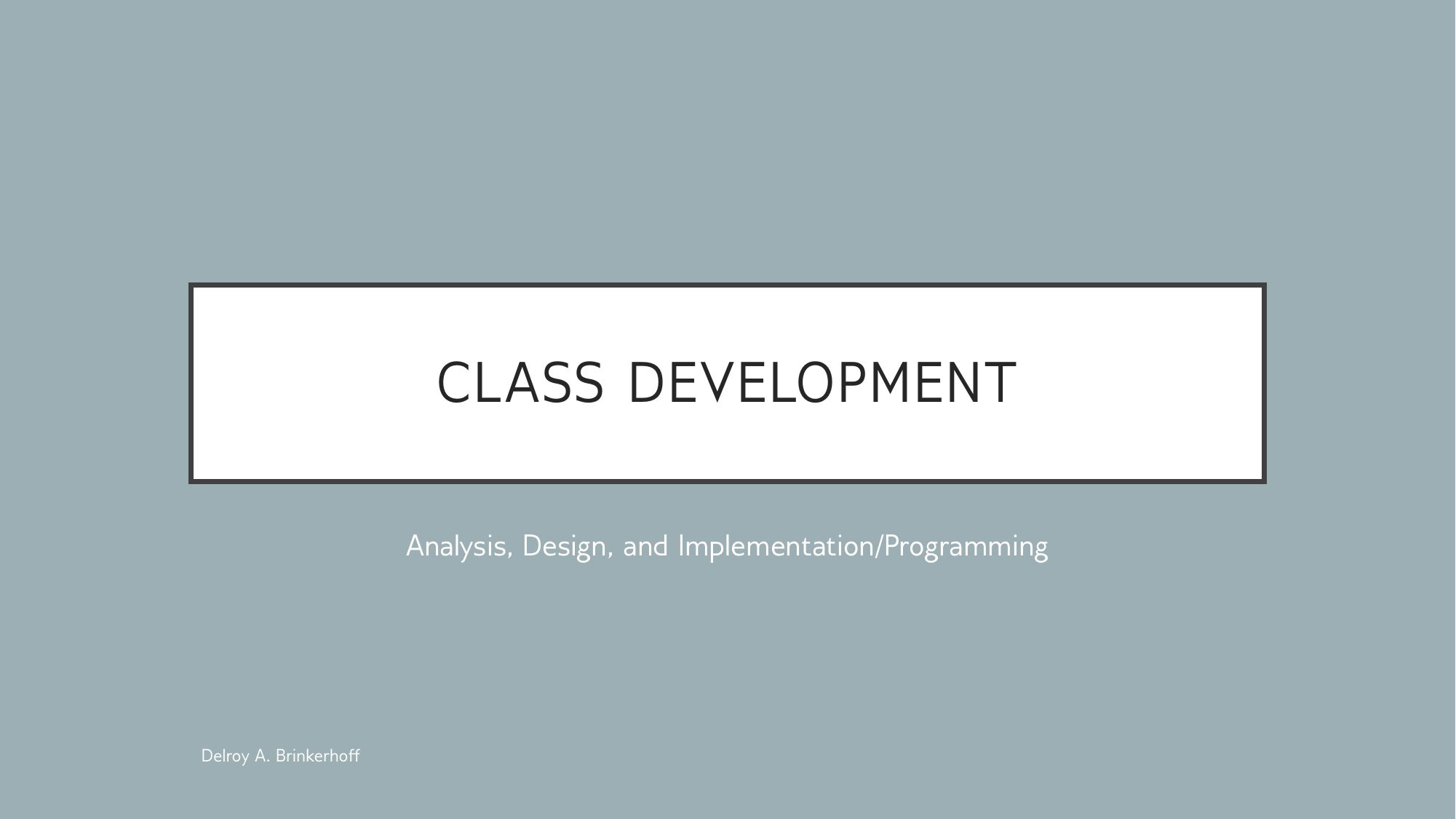

# Class Development
Analysis, Design, and Implementation/Programming
Delroy A. Brinkerhoff